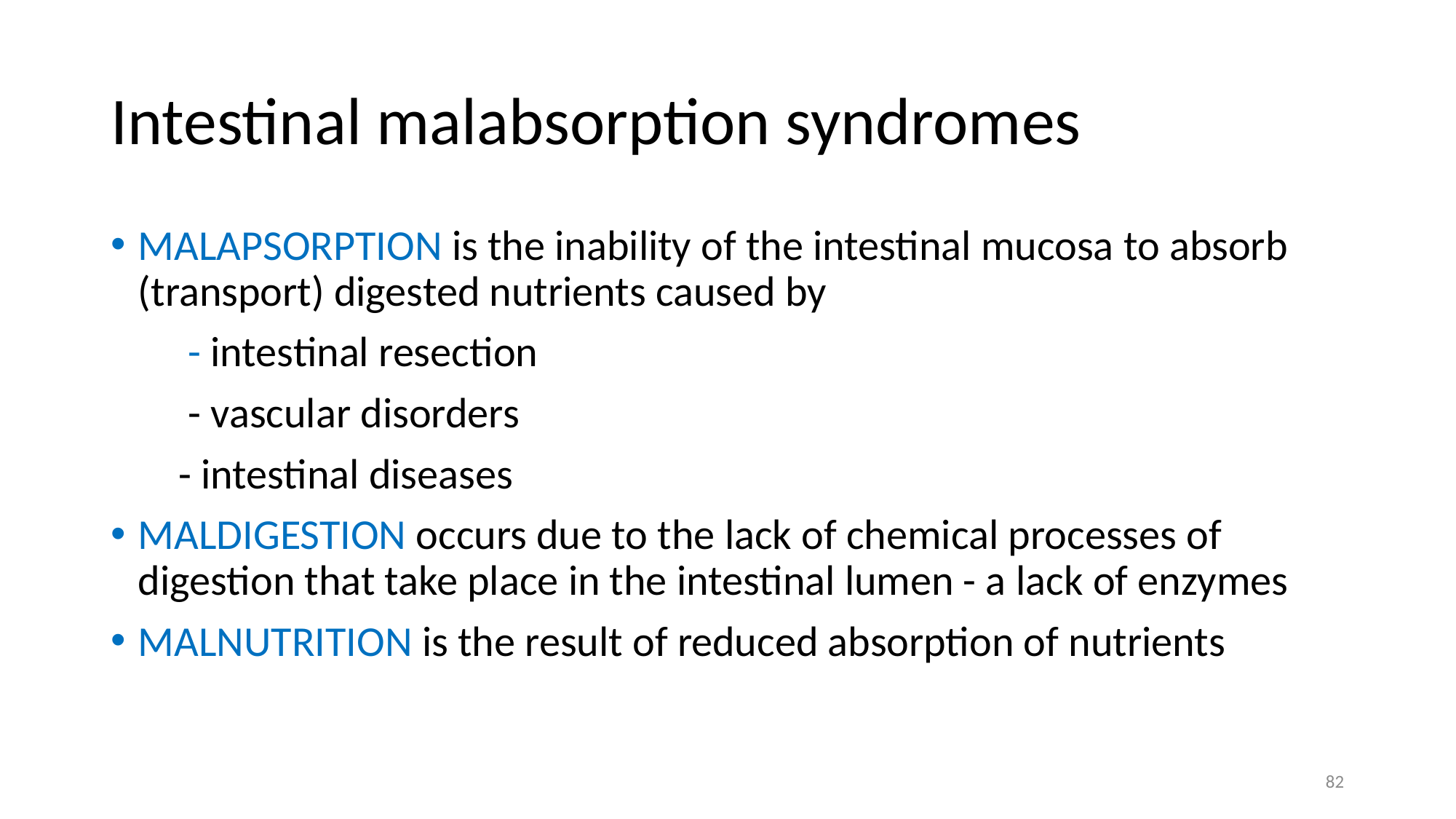

# Intestinal malabsorption syndromes
MALAPSORPTION is the inability of the intestinal mucosa to absorb (transport) digested nutrients caused by
        - intestinal resection
        - vascular disorders
       - intestinal diseases
MALDIGESTION occurs due to the lack of chemical processes of digestion that take place in the intestinal lumen - a lack of enzymes
MALNUTRITION is the result of reduced absorption of nutrients
82